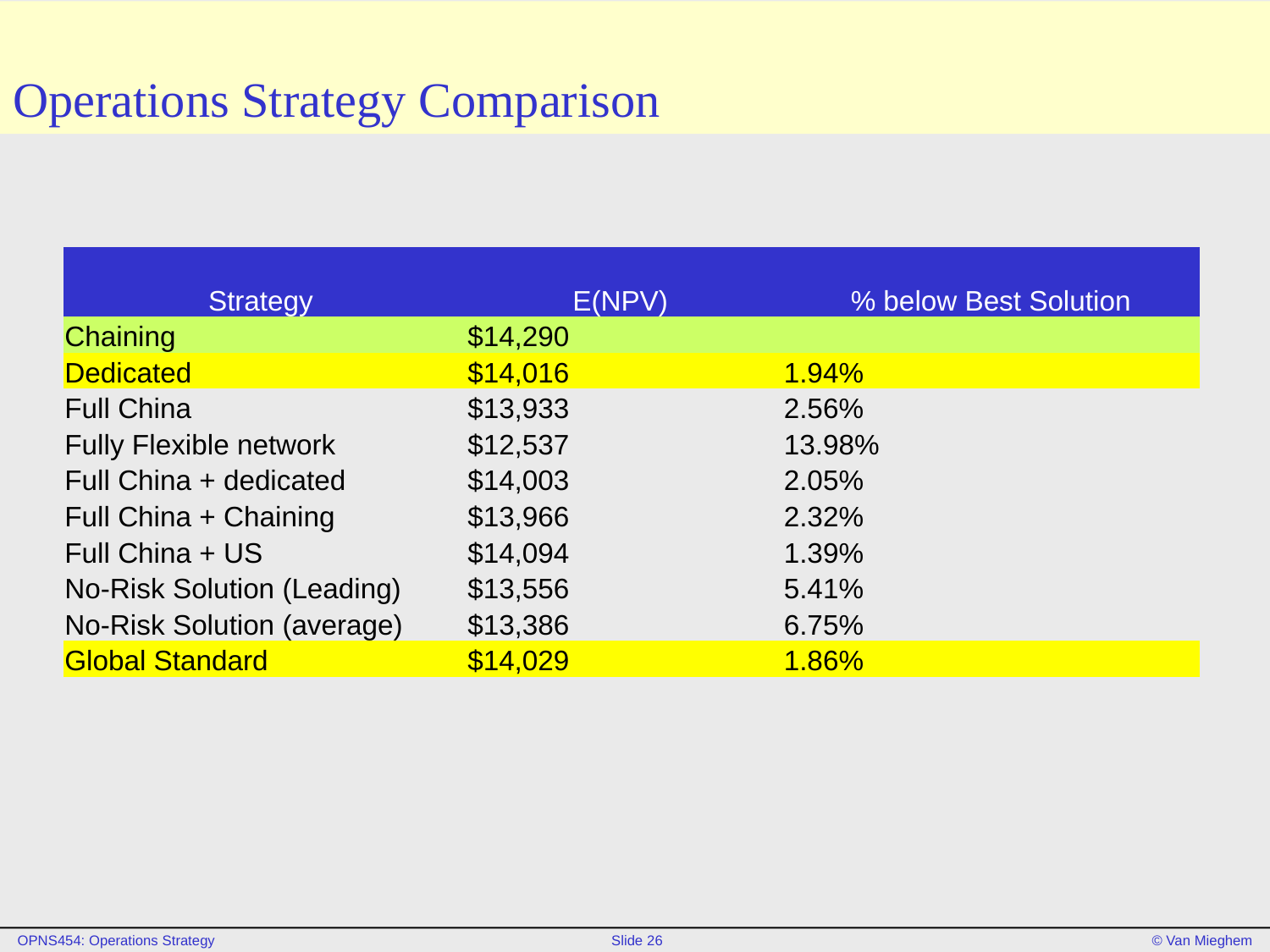

# Operations Strategy Comparison
| Strategy | E(NPV) | % below Best Solution |
| --- | --- | --- |
| Chaining | $14,290 |  |
| Dedicated | $14,016 | 1.94% |
| Full China | $13,933 | 2.56% |
| Fully Flexible network | $12,537 | 13.98% |
| Full China + dedicated | $14,003 | 2.05% |
| Full China + Chaining | $13,966 | 2.32% |
| Full China + US | $14,094 | 1.39% |
| No-Risk Solution (Leading) | $13,556 | 5.41% |
| No-Risk Solution (average) | $13,386 | 6.75% |
| Global Standard | $14,029 | 1.86% |
|  |  |  |
|  |  |  |
|  |  |  |